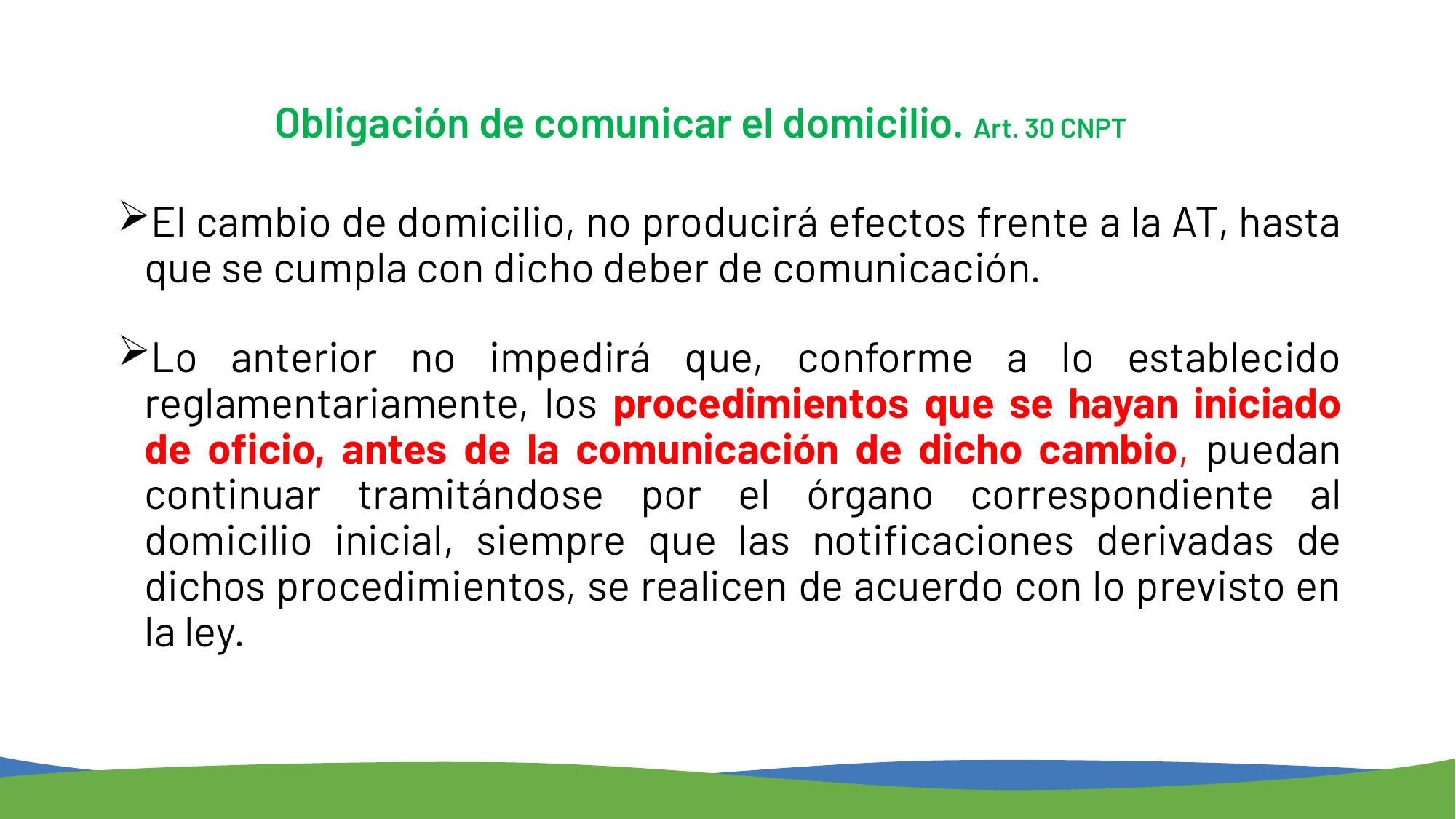

Obligación de comunicar el domicilio. Art. 30 CNPT
El cambio de domicilio, no producirá efectos frente a la AT, hasta que se cumpla con dicho deber de comunicación.

Lo anterior no impedirá que, conforme a lo establecido reglamentariamente, los procedimientos que se hayan iniciado de oficio, antes de la comunicación de dicho cambio, puedan continuar tramitándose por el órgano correspondiente al domicilio inicial, siempre que las notificaciones derivadas de dichos procedimientos, se realicen de acuerdo con lo previsto en la ley.